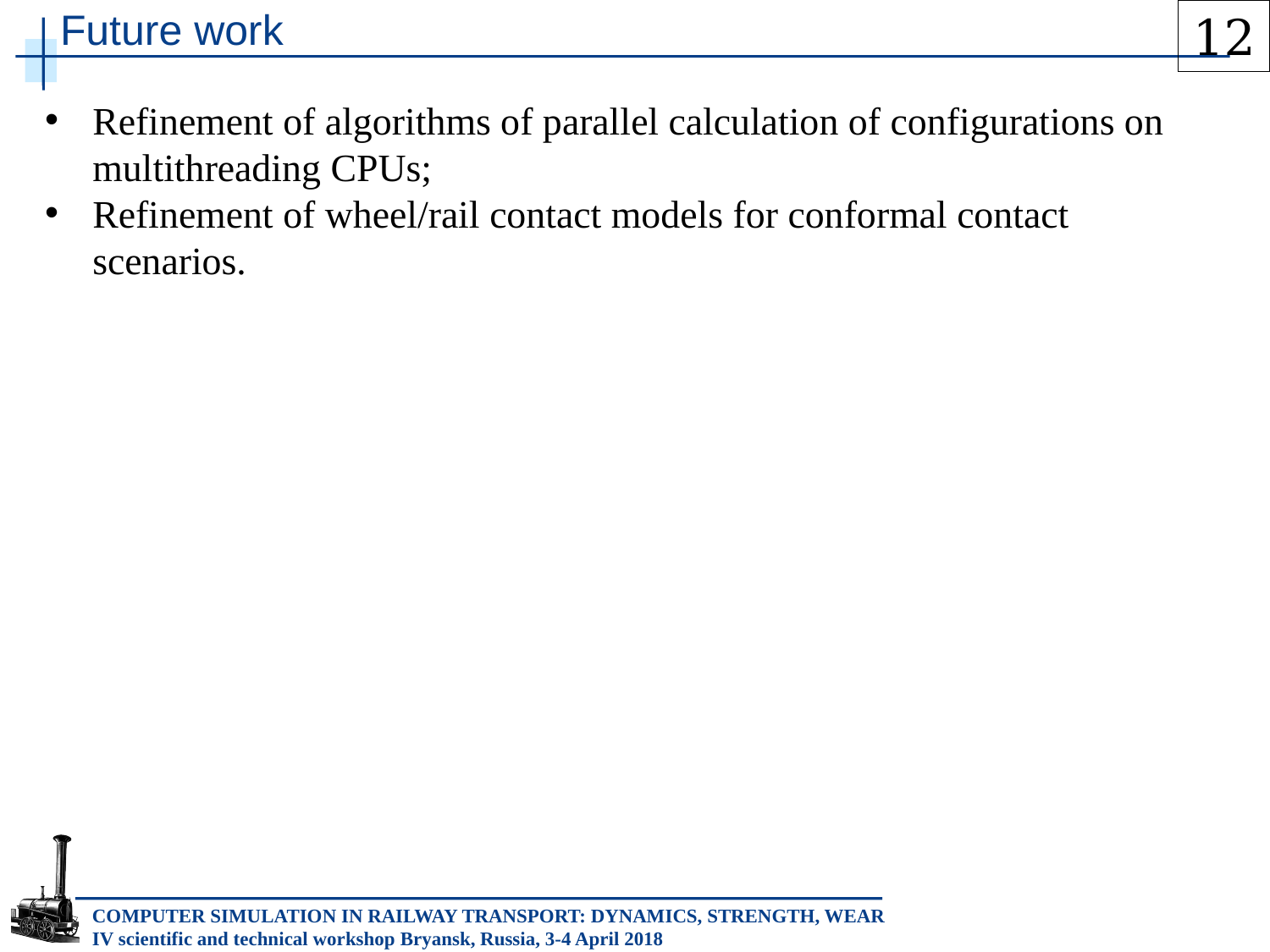

12
# Future work
Refinement of algorithms of parallel calculation of configurations on multithreading CPUs;
Refinement of wheel/rail contact models for conformal contact scenarios.